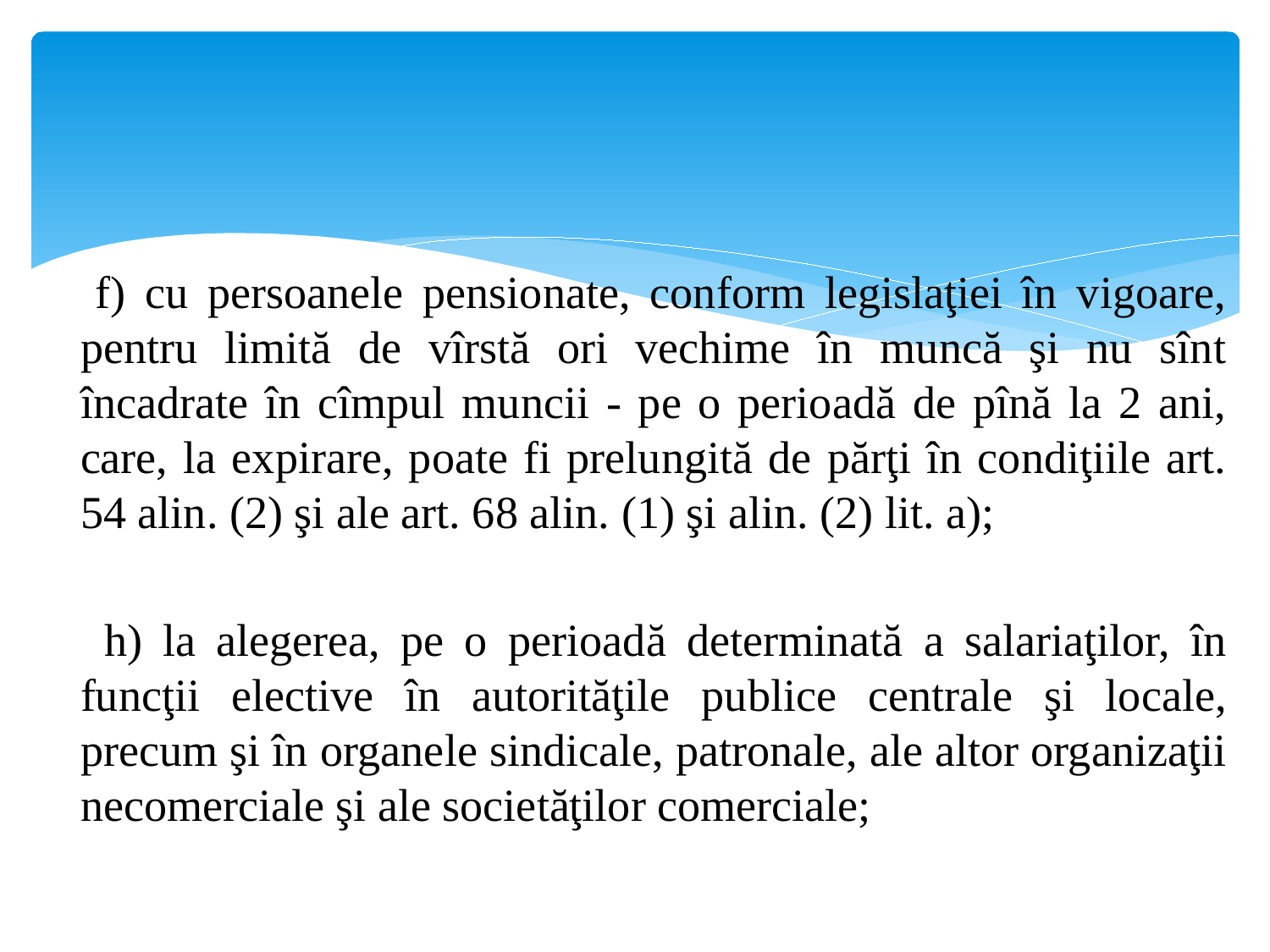

f) cu persoanele pensionate, conform legislaţiei în vigoare, pentru limită de vîrstă ori vechime în muncă şi nu sînt încadrate în cîmpul muncii - pe o perioadă de pînă la 2 ani, care, la expirare, poate fi prelungită de părţi în condiţiile art. 54 alin. (2) şi ale art. 68 alin. (1) şi alin. (2) lit. a);

   h) la alegerea, pe o perioadă determinată a salariaţilor, în funcţii elective în autorităţile publice centrale şi locale, precum şi în organele sindicale, patronale, ale altor organizaţii necomerciale şi ale societăţilor comerciale;